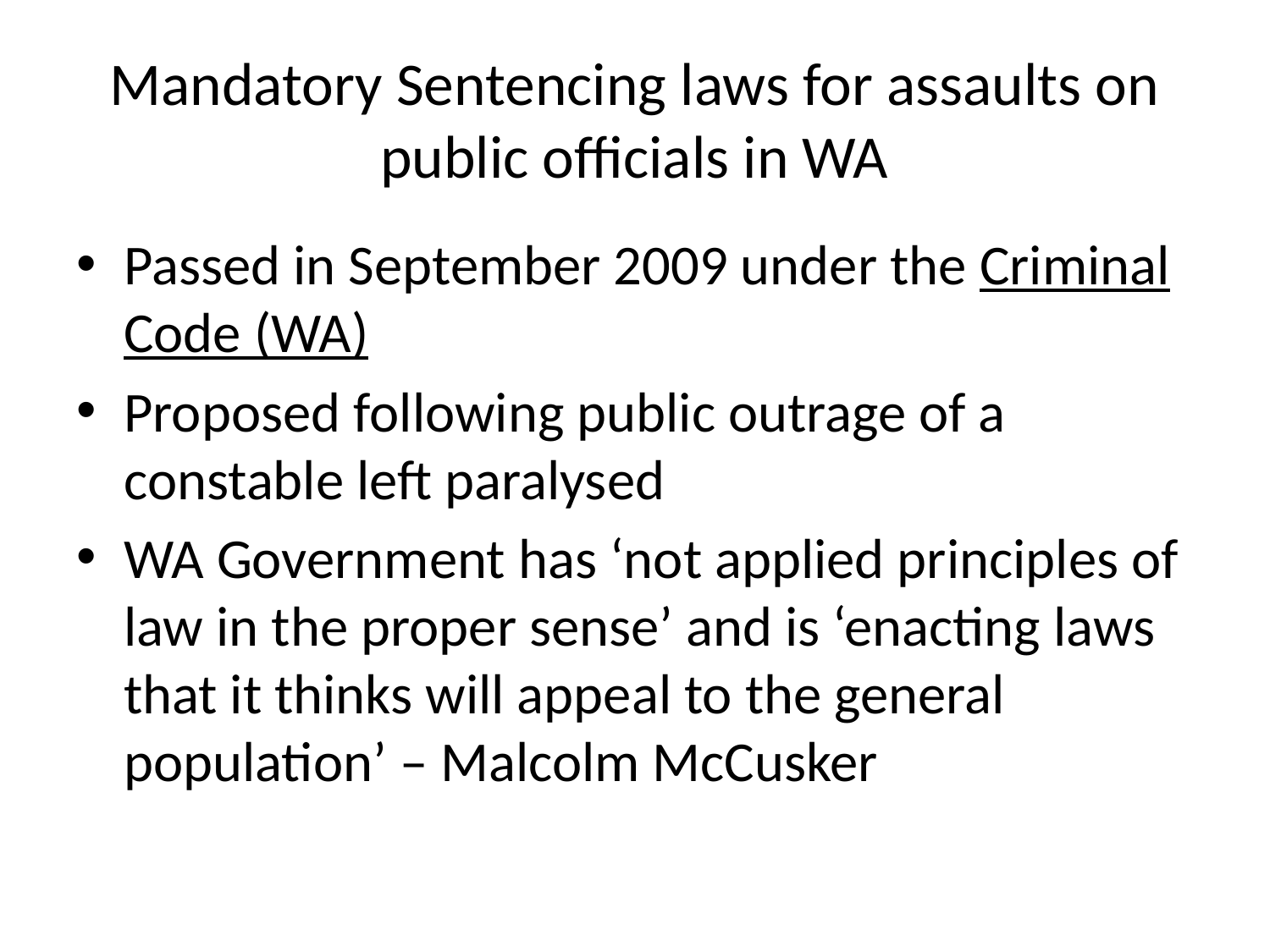

# Mandatory Sentencing laws for assaults on public officials in WA
Passed in September 2009 under the Criminal Code (WA)
Proposed following public outrage of a constable left paralysed
WA Government has ‘not applied principles of law in the proper sense’ and is ‘enacting laws that it thinks will appeal to the general population’ – Malcolm McCusker